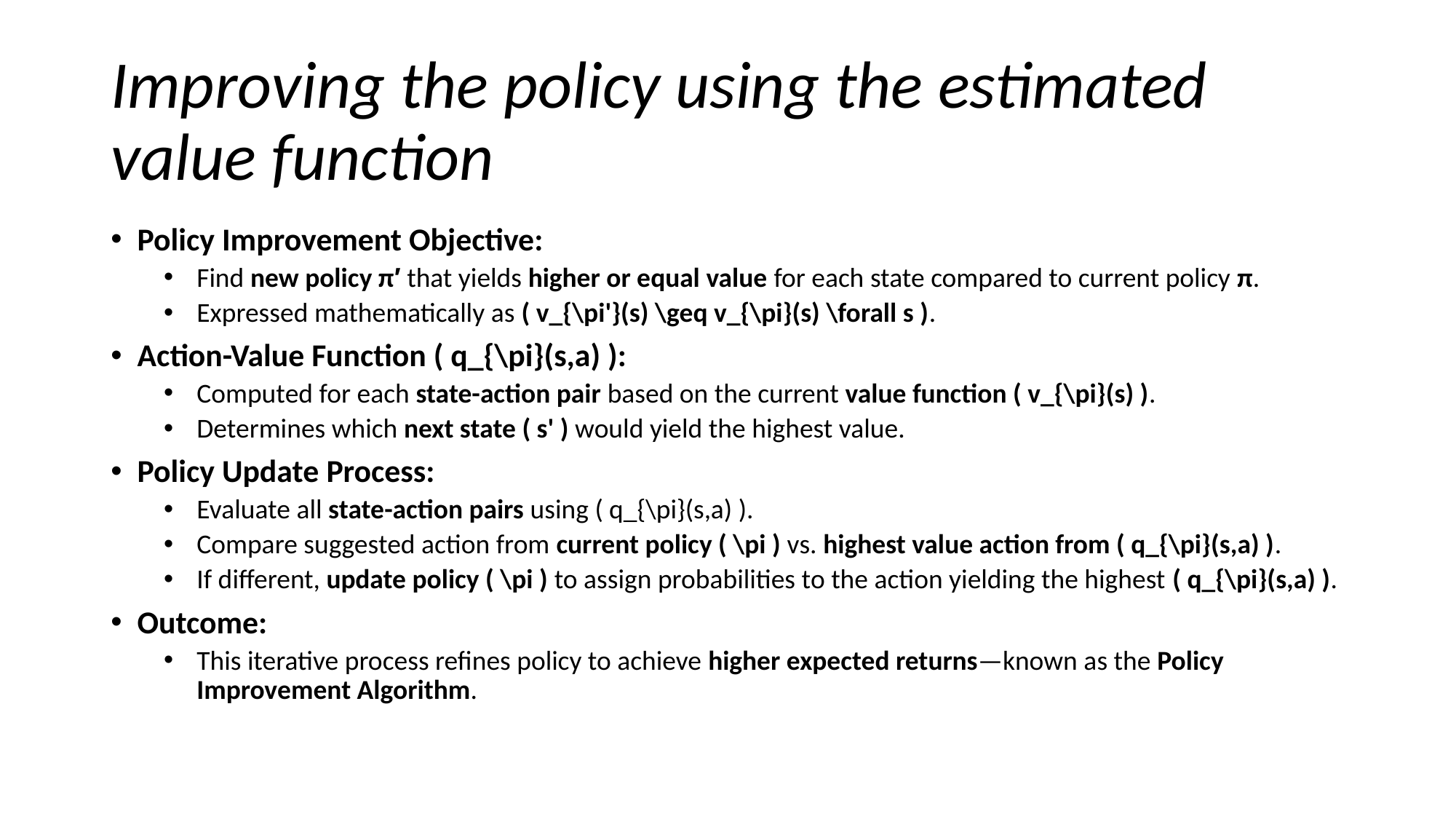

# Improving the policy using the estimated value function
Policy Improvement Objective:
Find new policy π′ that yields higher or equal value for each state compared to current policy π.
Expressed mathematically as ( v_{\pi'}(s) \geq v_{\pi}(s) \forall s ).
Action-Value Function ( q_{\pi}(s,a) ):
Computed for each state-action pair based on the current value function ( v_{\pi}(s) ).
Determines which next state ( s' ) would yield the highest value.
Policy Update Process:
Evaluate all state-action pairs using ( q_{\pi}(s,a) ).
Compare suggested action from current policy ( \pi ) vs. highest value action from ( q_{\pi}(s,a) ).
If different, update policy ( \pi ) to assign probabilities to the action yielding the highest ( q_{\pi}(s,a) ).
Outcome:
This iterative process refines policy to achieve higher expected returns—known as the Policy Improvement Algorithm.